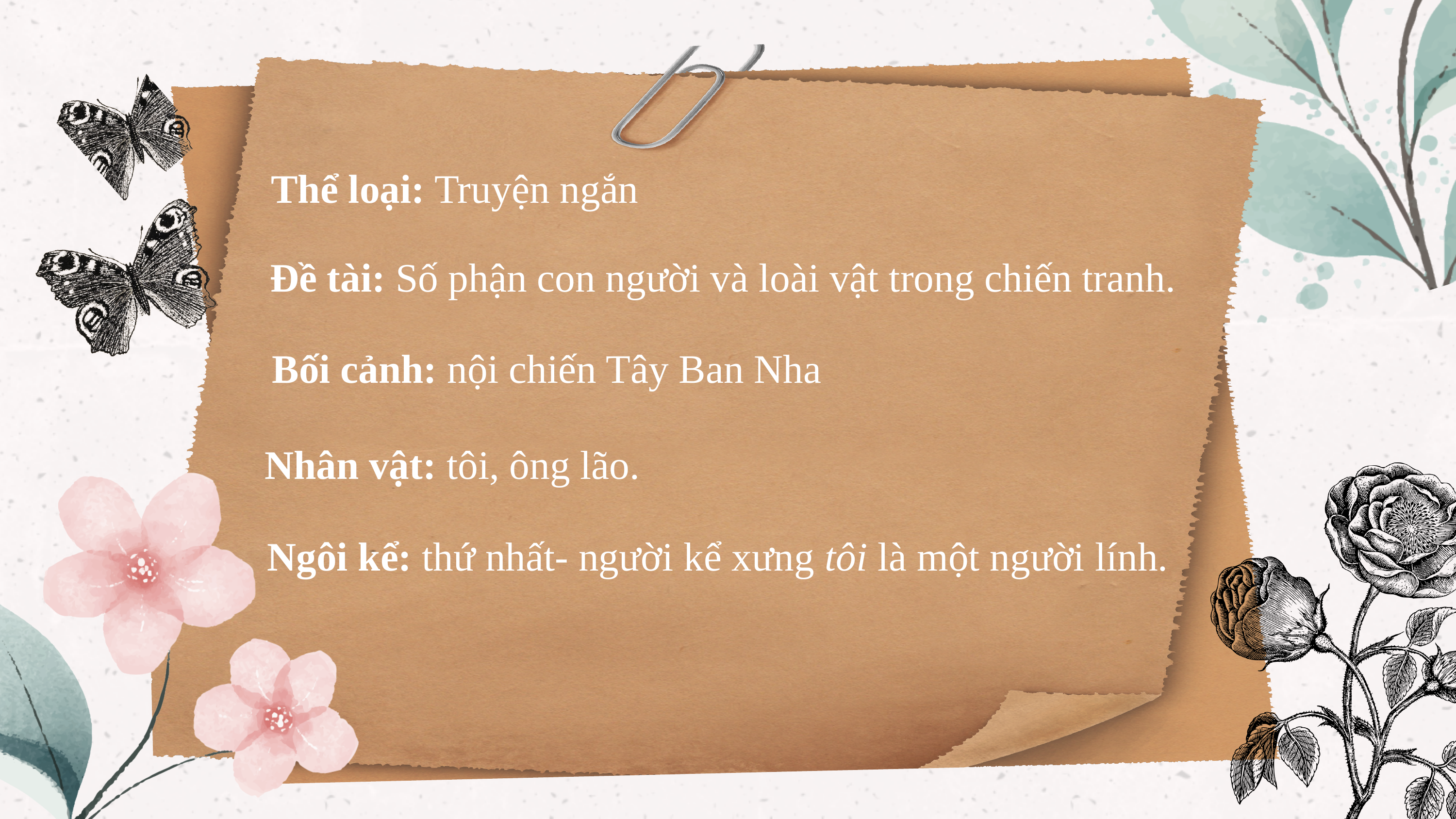

Thể loại: Truyện ngắn

Đề tài: Số phận con người và loài vật trong chiến tranh.
Bối cảnh: nội chiến Tây Ban Nha
Nhân vật: tôi, ông lão.

Ngôi kể: thứ nhất- người kể xưng tôi là một người lính.